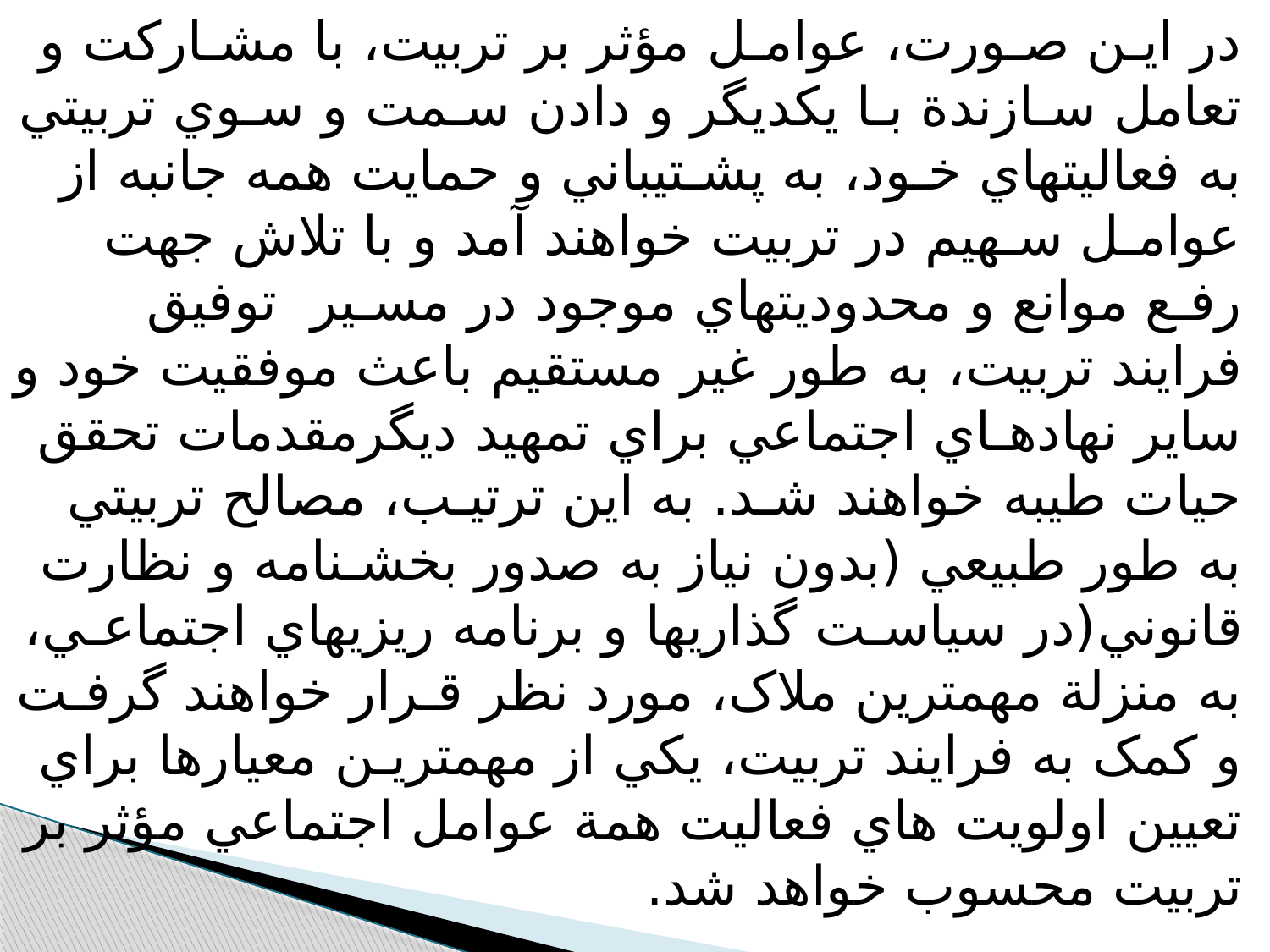

در ايـن صـورت، عوامـل مؤثر بر تربيت، با مشـارکت و تعامل سـازندة بـا يكديگر و دادن سـمت و سـوي تربيتي به فعاليتهاي خـود، به پشـتيباني و حمايت همه جانبه از عوامـل سـهيم در تربيت خواهند آمد و با تلاش جهت رفـع موانع و محدوديتهاي موجود در مسـير  توفيق فرايند تربيت، به طور غير مستقيم باعث موفقيت خود و ساير نهادهـاي اجتماعي براي تمهيد ديگرمقدمات تحقق حيات طيبه خواهند شـد. به اين ترتيـب، مصالح تربيتي به طور طبيعي (بدون نياز به صدور بخشـنامه و نظارت قانوني(در سياسـت گذاريها و برنامه ريزيهاي اجتماعـي، به منزلة مهمترين ملاک، مورد نظر قـرار خواهند گرفـت و کمک به فرايند تربيت، يکي از مهمتريـن معيارها براي تعيين اولويت هاي فعاليت همة عوامل اجتماعي مؤثر بر تربيت محسوب خواهد شد.